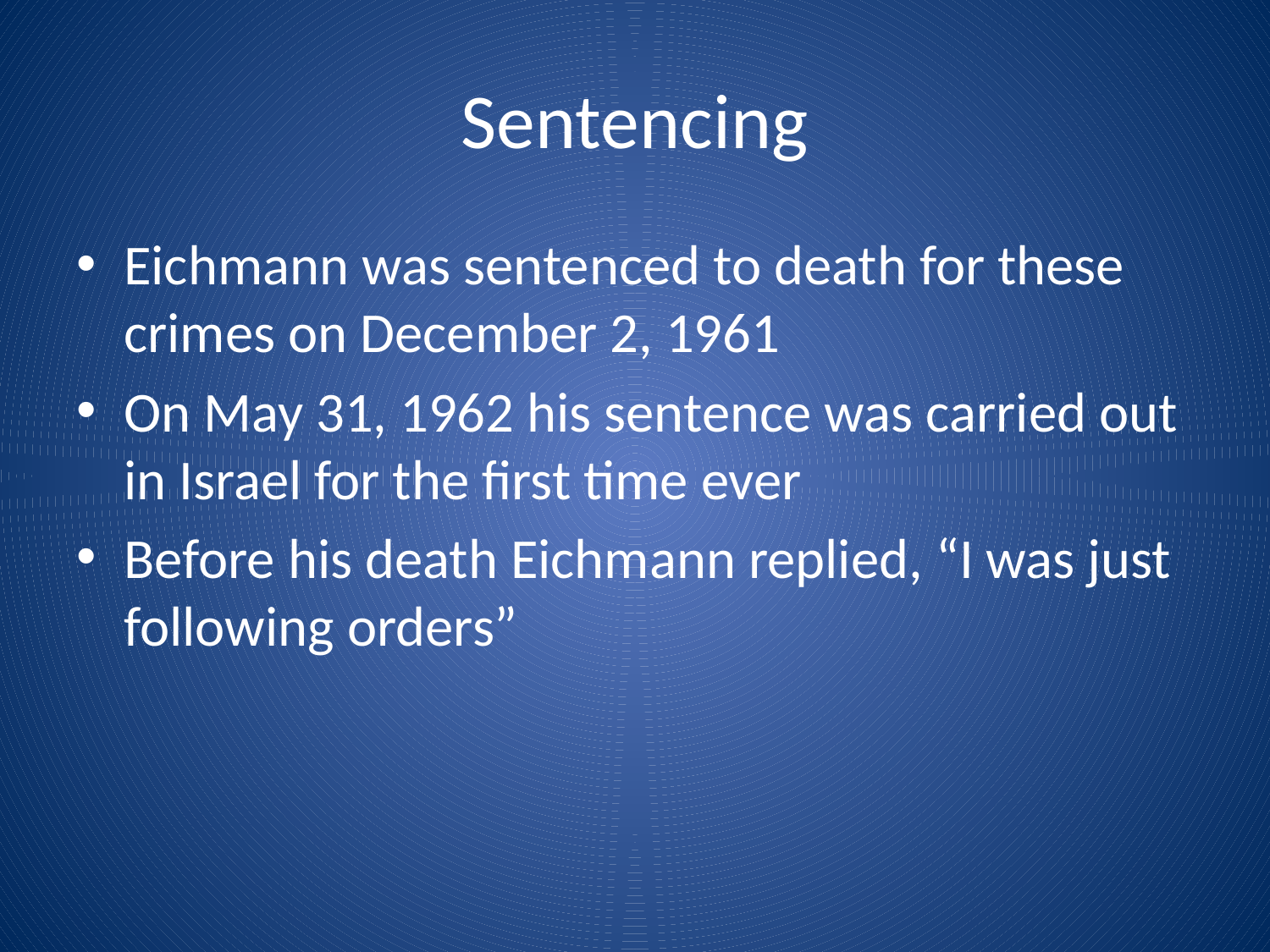

# Sentencing
Eichmann was sentenced to death for these crimes on December 2, 1961
On May 31, 1962 his sentence was carried out in Israel for the first time ever
Before his death Eichmann replied, “I was just following orders”